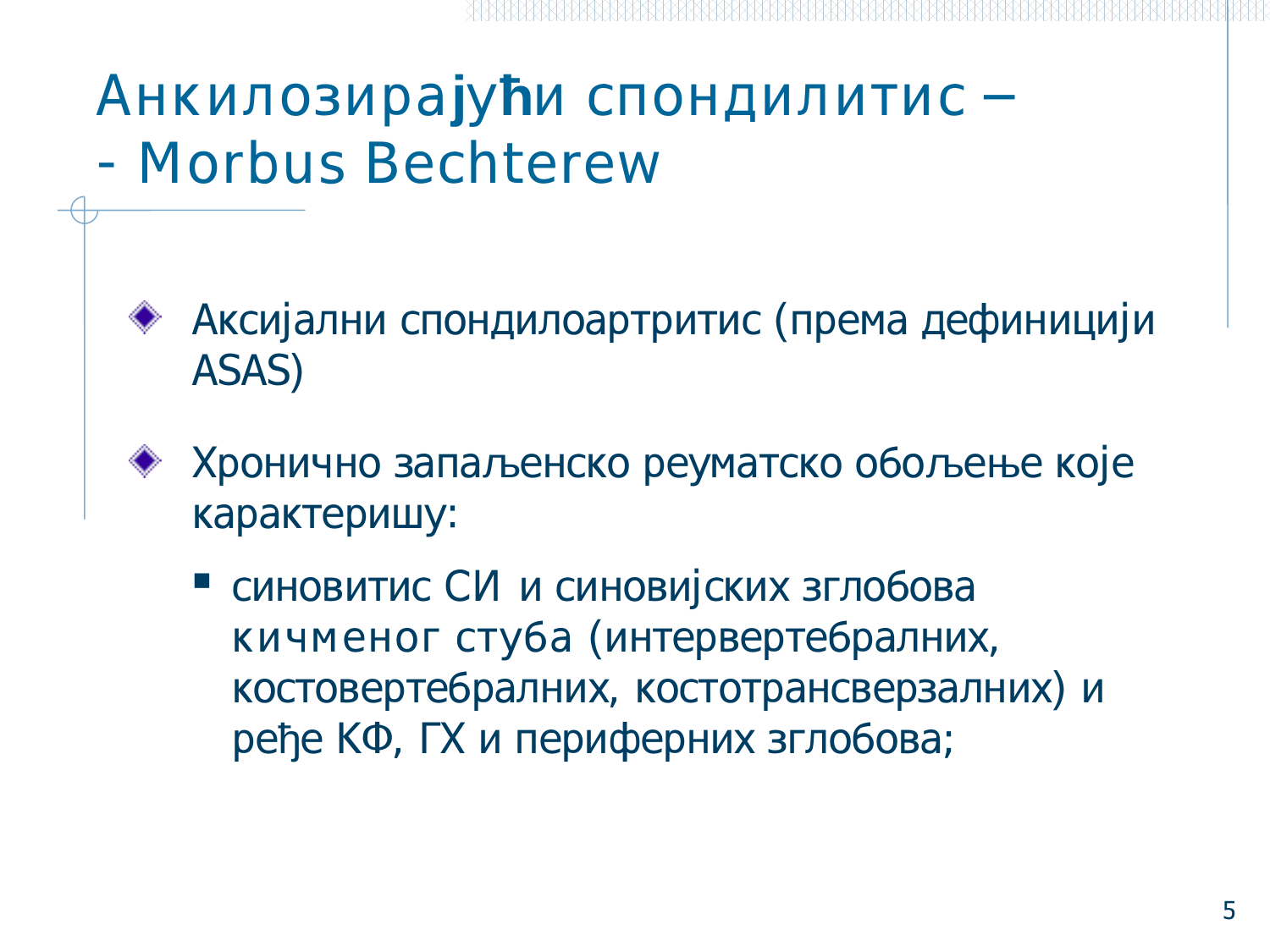

# Анкилозирајући спондилитис – - Morbus Bechterew
Аксијални спондилоартритис (према дефиницији ASAS)
Хронично запаљенско реуматско обољење које карактеришу:
синовитис СИ и синовијских зглобова кичменог стуба (интервертебралних, костовертебралних, костотрансверзалних) и ређе КФ, ГХ и периферних зглобова;
5